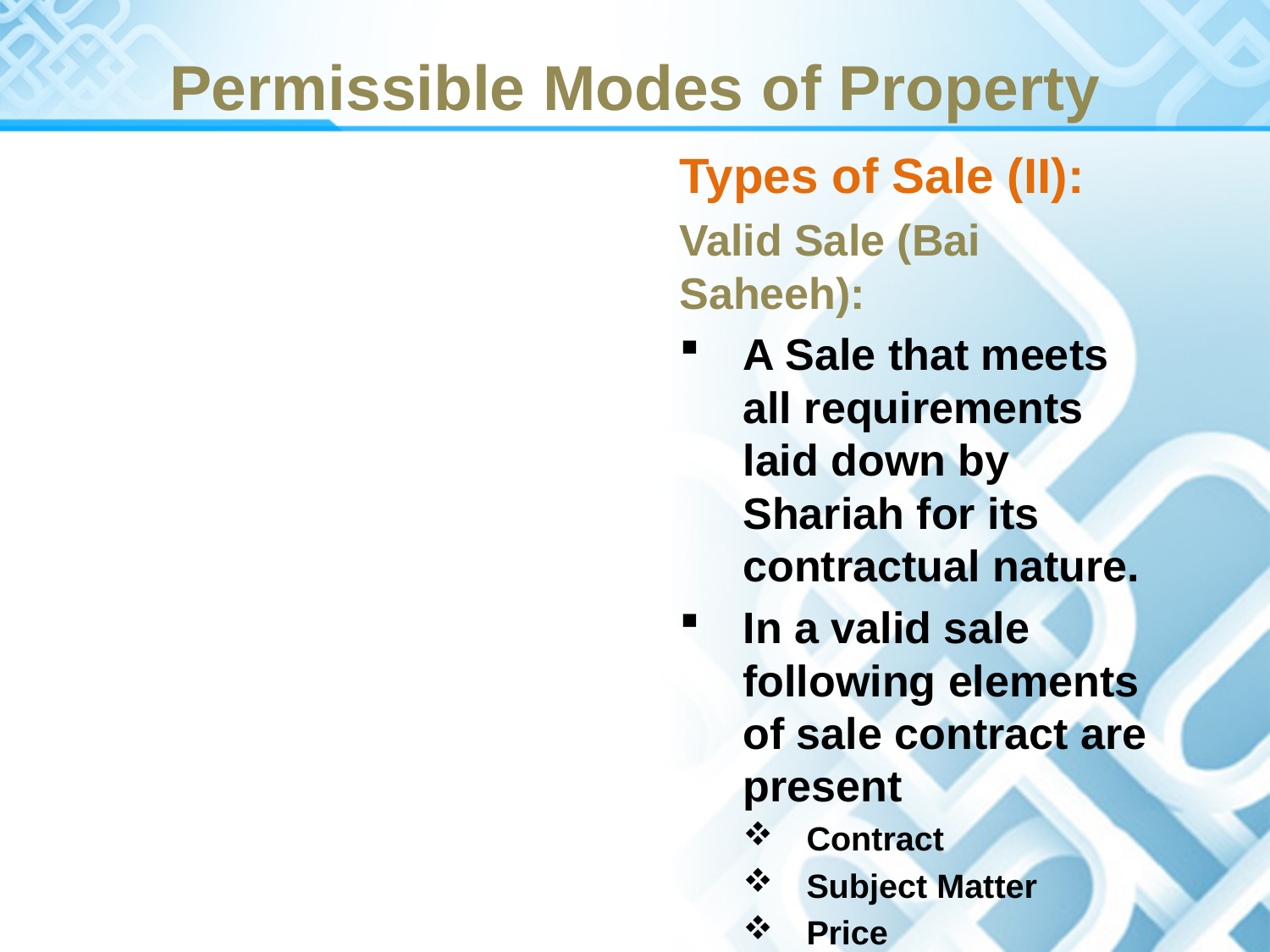

Permissible Modes of Property
Types of Sale (II):
Valid Sale (Bai Saheeh):
A Sale that meets all requirements laid down by Shariah for its contractual nature.
In a valid sale following elements of sale contract are present
Contract
Subject Matter
Price
Possession